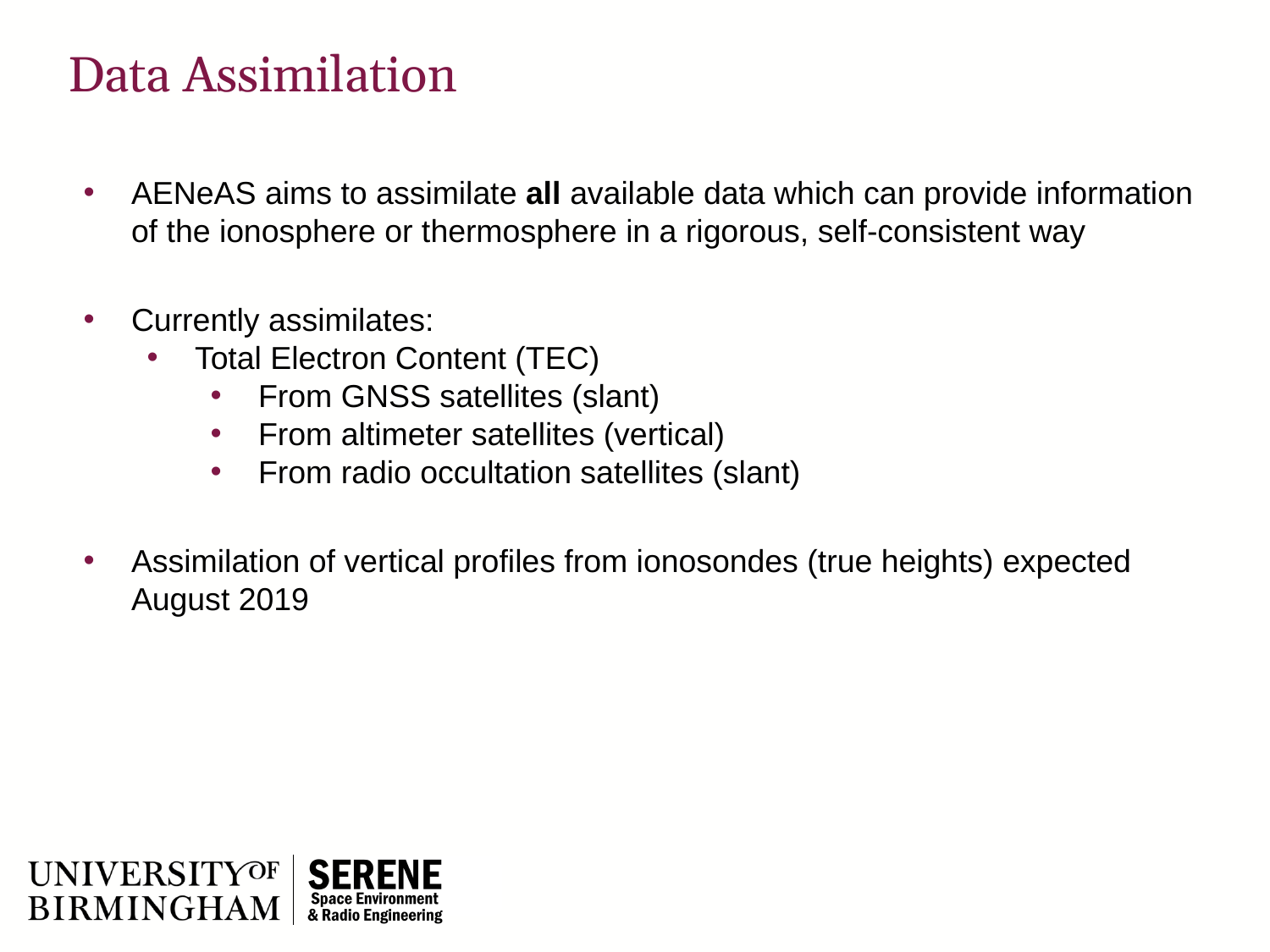

# Data Assimilation
AENeAS aims to assimilate all available data which can provide information of the ionosphere or thermosphere in a rigorous, self-consistent way

Currently assimilates:
Total Electron Content (TEC)
From GNSS satellites (slant)
From altimeter satellites (vertical)
From radio occultation satellites (slant)

Assimilation of vertical profiles from ionosondes (true heights) expected August 2019